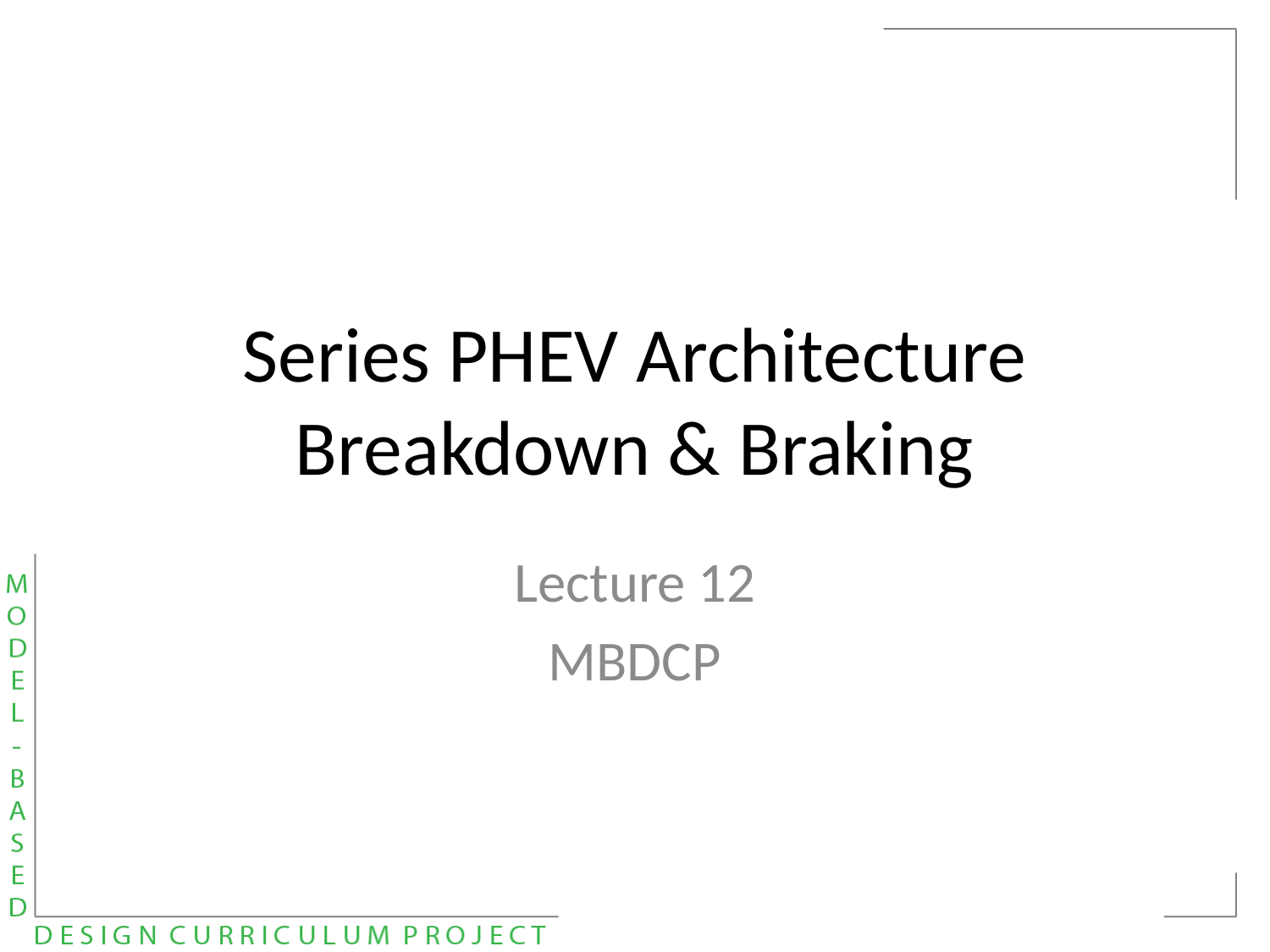

# Series PHEV Architecture Breakdown & Braking
Lecture 12
MBDCP